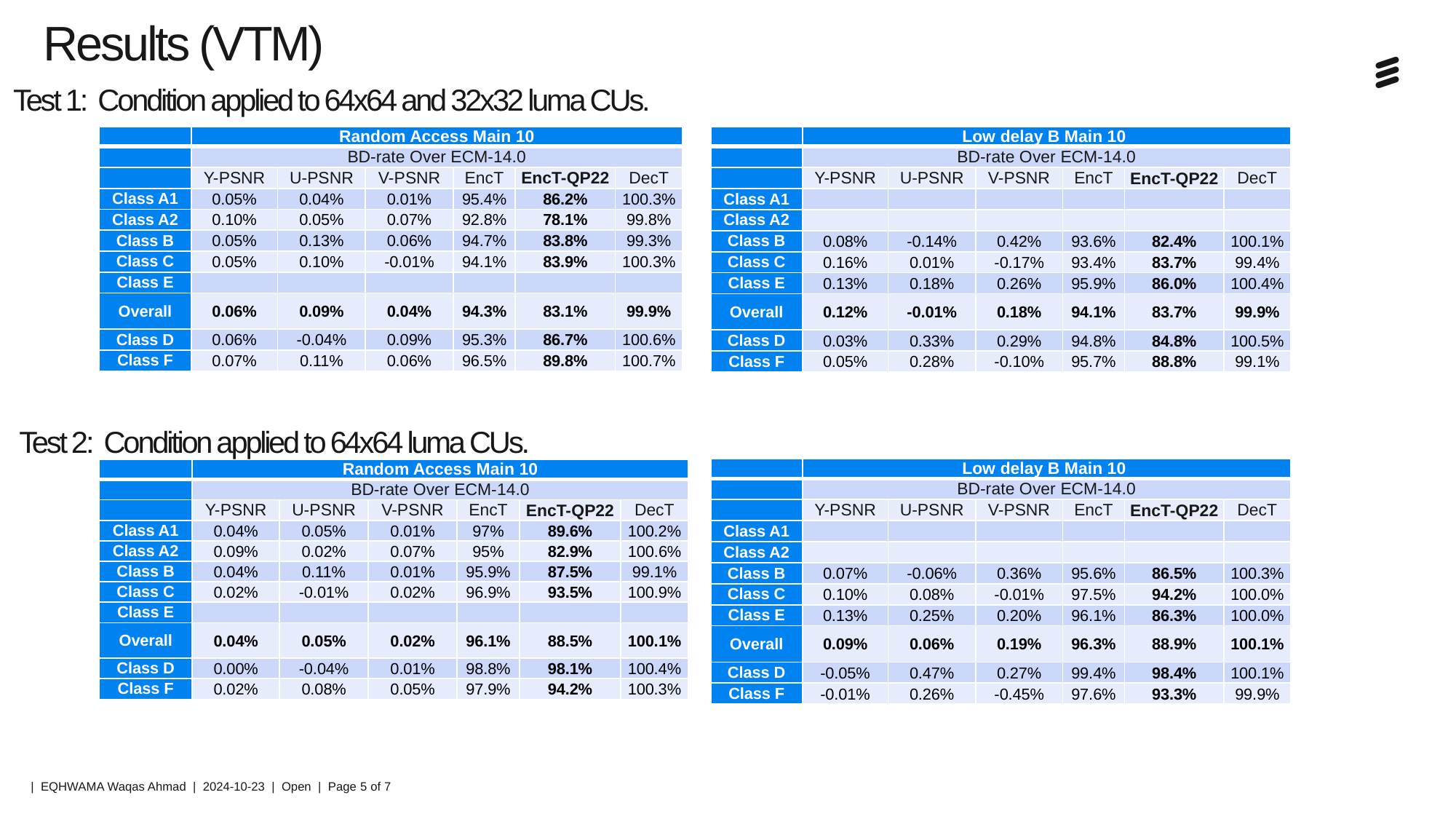

Results (VTM)
# Test 1:  Condition applied to 64x64 and 32x32 luma CUs.
|  | Random Access Main 10 |  |  |  |  |  |
| --- | --- | --- | --- | --- | --- | --- |
|  | BD-rate Over ECM-14.0 |  |  |  |  |  |
|  | Y-PSNR | U-PSNR | V-PSNR | EncT | EncT-QP22 | DecT |
| Class A1 | 0.05% | 0.04% | 0.01% | 95.4% | 86.2% | 100.3% |
| Class A2 | 0.10% | 0.05% | 0.07% | 92.8% | 78.1% | 99.8% |
| Class B | 0.05% | 0.13% | 0.06% | 94.7% | 83.8% | 99.3% |
| Class C | 0.05% | 0.10% | -0.01% | 94.1% | 83.9% | 100.3% |
| Class E |  |  |  |  |  |  |
| Overall | 0.06% | 0.09% | 0.04% | 94.3% | 83.1% | 99.9% |
| Class D | 0.06% | -0.04% | 0.09% | 95.3% | 86.7% | 100.6% |
| Class F | 0.07% | 0.11% | 0.06% | 96.5% | 89.8% | 100.7% |
|  | Low delay B Main 10 |  |  |  |  |  |
| --- | --- | --- | --- | --- | --- | --- |
|  | BD-rate Over ECM-14.0 |  |  |  |  |  |
|  | Y-PSNR | U-PSNR | V-PSNR | EncT | EncT-QP22 | DecT |
| Class A1 |  |  |  |  |  |  |
| Class A2 |  |  |  |  |  |  |
| Class B | 0.08% | -0.14% | 0.42% | 93.6% | 82.4% | 100.1% |
| Class C | 0.16% | 0.01% | -0.17% | 93.4% | 83.7% | 99.4% |
| Class E | 0.13% | 0.18% | 0.26% | 95.9% | 86.0% | 100.4% |
| Overall | 0.12% | -0.01% | 0.18% | 94.1% | 83.7% | 99.9% |
| Class D | 0.03% | 0.33% | 0.29% | 94.8% | 84.8% | 100.5% |
| Class F | 0.05% | 0.28% | -0.10% | 95.7% | 88.8% | 99.1% |
Test 2:  Condition applied to 64x64 luma CUs.
|  | Low delay B Main 10 |  |  |  |  |  |
| --- | --- | --- | --- | --- | --- | --- |
|  | BD-rate Over ECM-14.0 |  |  |  |  |  |
|  | Y-PSNR | U-PSNR | V-PSNR | EncT | EncT-QP22 | DecT |
| Class A1 |  |  |  |  |  |  |
| Class A2 |  |  |  |  |  |  |
| Class B | 0.07% | -0.06% | 0.36% | 95.6% | 86.5% | 100.3% |
| Class C | 0.10% | 0.08% | -0.01% | 97.5% | 94.2% | 100.0% |
| Class E | 0.13% | 0.25% | 0.20% | 96.1% | 86.3% | 100.0% |
| Overall | 0.09% | 0.06% | 0.19% | 96.3% | 88.9% | 100.1% |
| Class D | -0.05% | 0.47% | 0.27% | 99.4% | 98.4% | 100.1% |
| Class F | -0.01% | 0.26% | -0.45% | 97.6% | 93.3% | 99.9% |
|  | Random Access Main 10 |  |  |  |  |  |
| --- | --- | --- | --- | --- | --- | --- |
|  | BD-rate Over ECM-14.0 |  |  |  |  |  |
|  | Y-PSNR | U-PSNR | V-PSNR | EncT | EncT-QP22 | DecT |
| Class A1 | 0.04% | 0.05% | 0.01% | 97% | 89.6% | 100.2% |
| Class A2 | 0.09% | 0.02% | 0.07% | 95% | 82.9% | 100.6% |
| Class B | 0.04% | 0.11% | 0.01% | 95.9% | 87.5% | 99.1% |
| Class C | 0.02% | -0.01% | 0.02% | 96.9% | 93.5% | 100.9% |
| Class E |  |  |  |  |  |  |
| Overall | 0.04% | 0.05% | 0.02% | 96.1% | 88.5% | 100.1% |
| Class D | 0.00% | -0.04% | 0.01% | 98.8% | 98.1% | 100.4% |
| Class F | 0.02% | 0.08% | 0.05% | 97.9% | 94.2% | 100.3% |